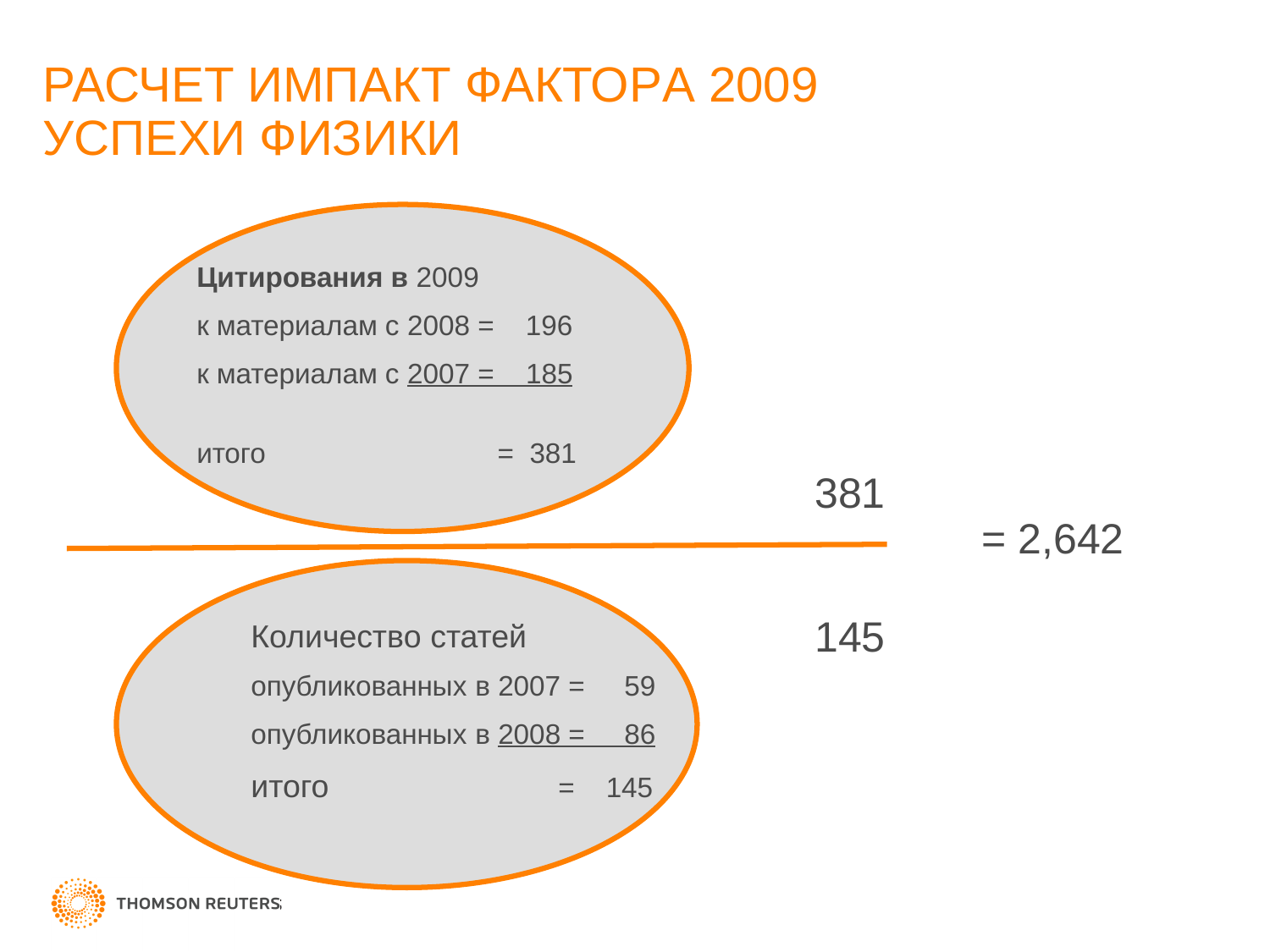

РАСЧЕТ ИМПАКТ ФАКТОРА 2009
УСПЕХИ ФИЗИКИ

Цитирования в 2009
к материалам с 2008 =    196
к материалам с 2007 =    185
итого 		      =  381
381

145
= 2,642

Количество статей
опубликованных в 2007 =     59
опубликованных в 2008 =     86
итого 	                       =    145